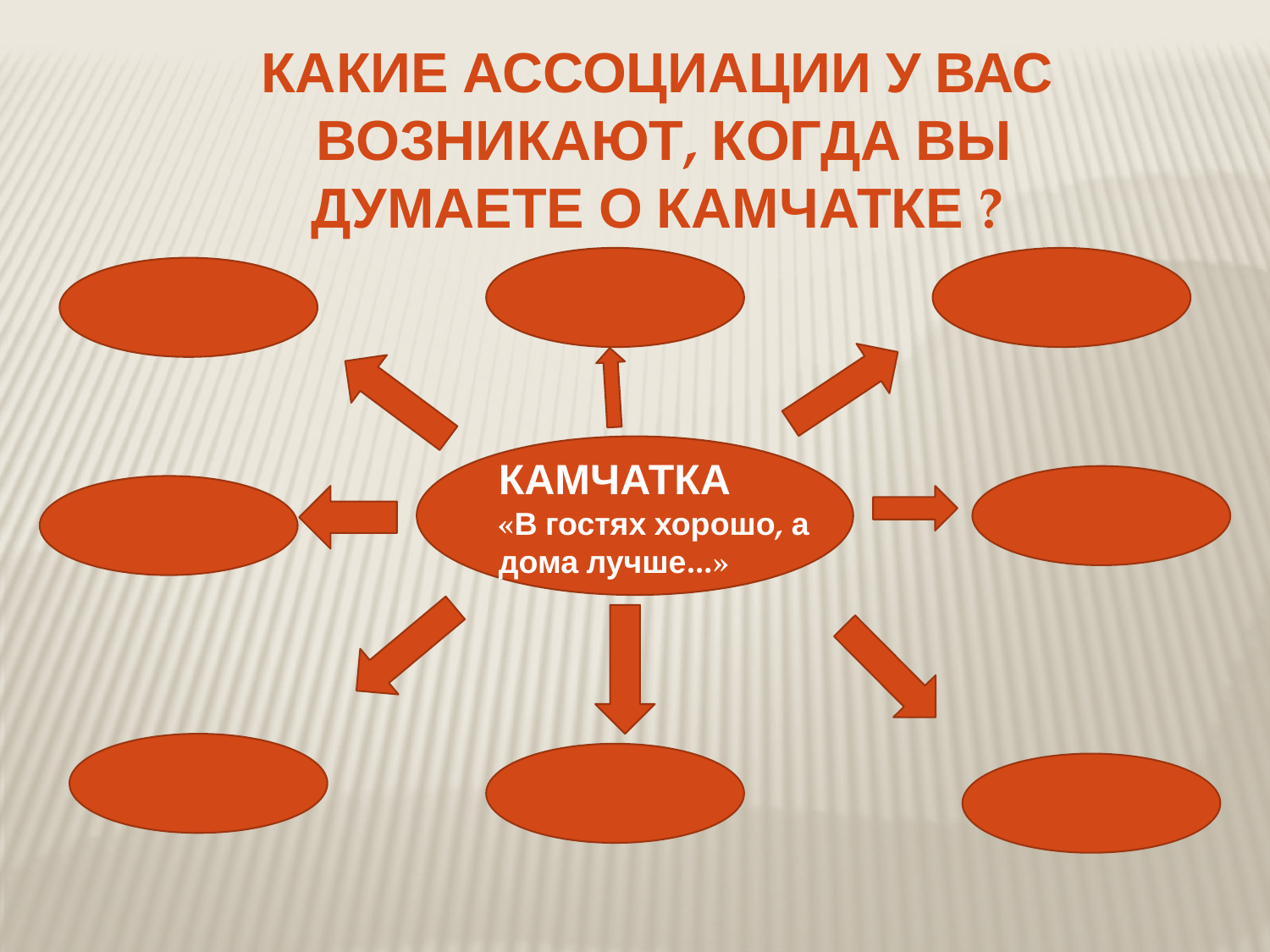

Какие ассоциации у вас
возникают, когда вы
Думаете о Камчатке ?

КАМЧАТКА
«В гостях хорошо, а дома лучше…»